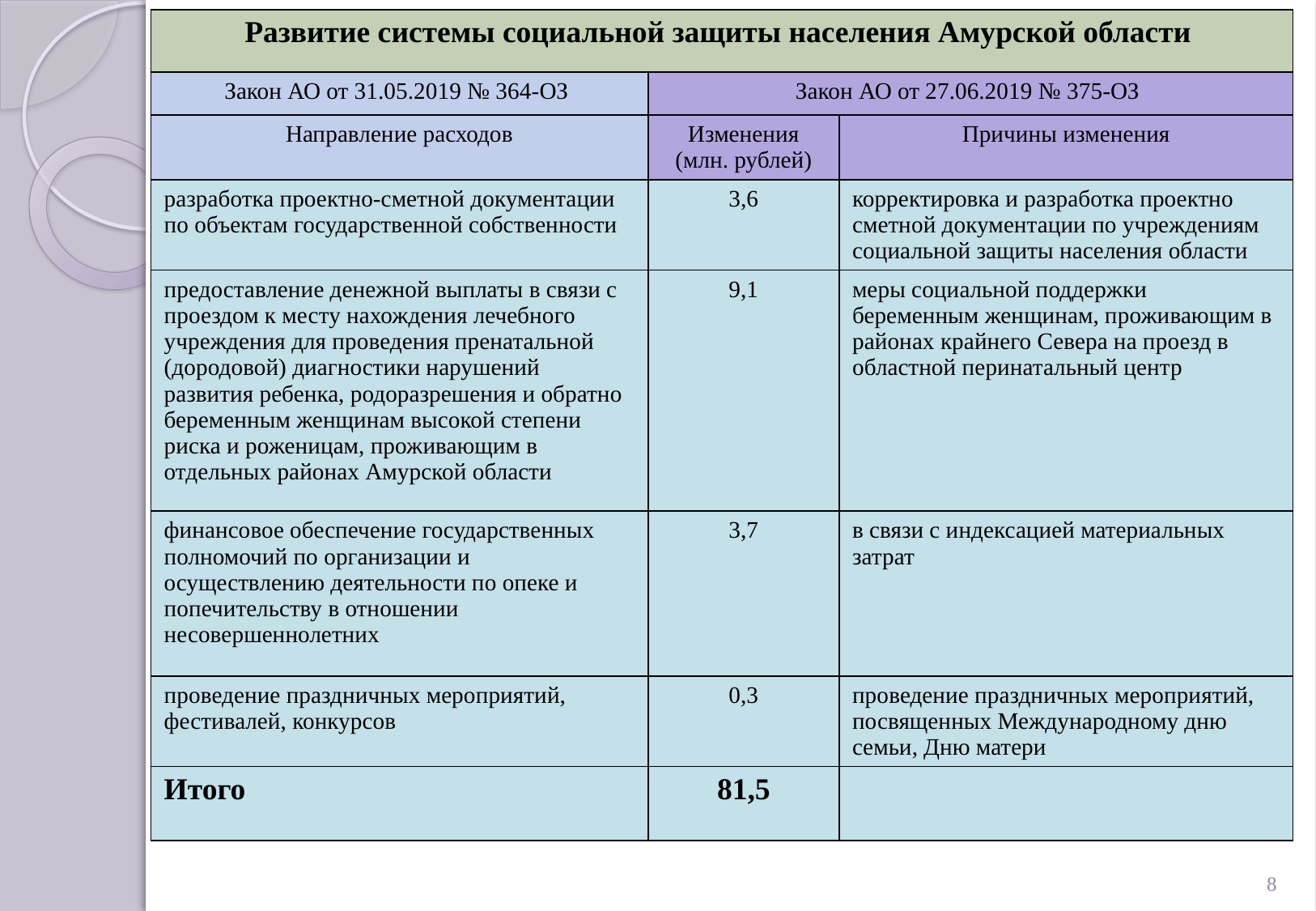

| Развитие системы социальной защиты населения Амурской области |  |  |
| --- | --- | --- |
| Закон АО от 31.05.2019 № 364-ОЗ | Закон АО от 27.06.2019 № 375-ОЗ |  |
| Направление расходов | Изменения (млн. рублей) | Причины изменения |
| разработка проектно-сметной документации по объектам государственной собственности | 3,6 | корректировка и разработка проектно сметной документации по учреждениям социальной защиты населения области |
| предоставление денежной выплаты в связи с проездом к месту нахождения лечебного учреждения для проведения пренатальной (дородовой) диагностики нарушений развития ребенка, родоразрешения и обратно беременным женщинам высокой степени риска и роженицам, проживающим в отдельных районах Амурской области | 9,1 | меры социальной поддержки беременным женщинам, проживающим в районах крайнего Севера на проезд в областной перинатальный центр |
| финансовое обеспечение государственных полномочий по организации и осуществлению деятельности по опеке и попечительству в отношении несовершеннолетних | 3,7 | в связи с индексацией материальных затрат |
| проведение праздничных мероприятий, фестивалей, конкурсов | 0,3 | проведение праздничных мероприятий, посвященных Международному дню семьи, Дню матери |
| Итого | 81,5 |  |
8